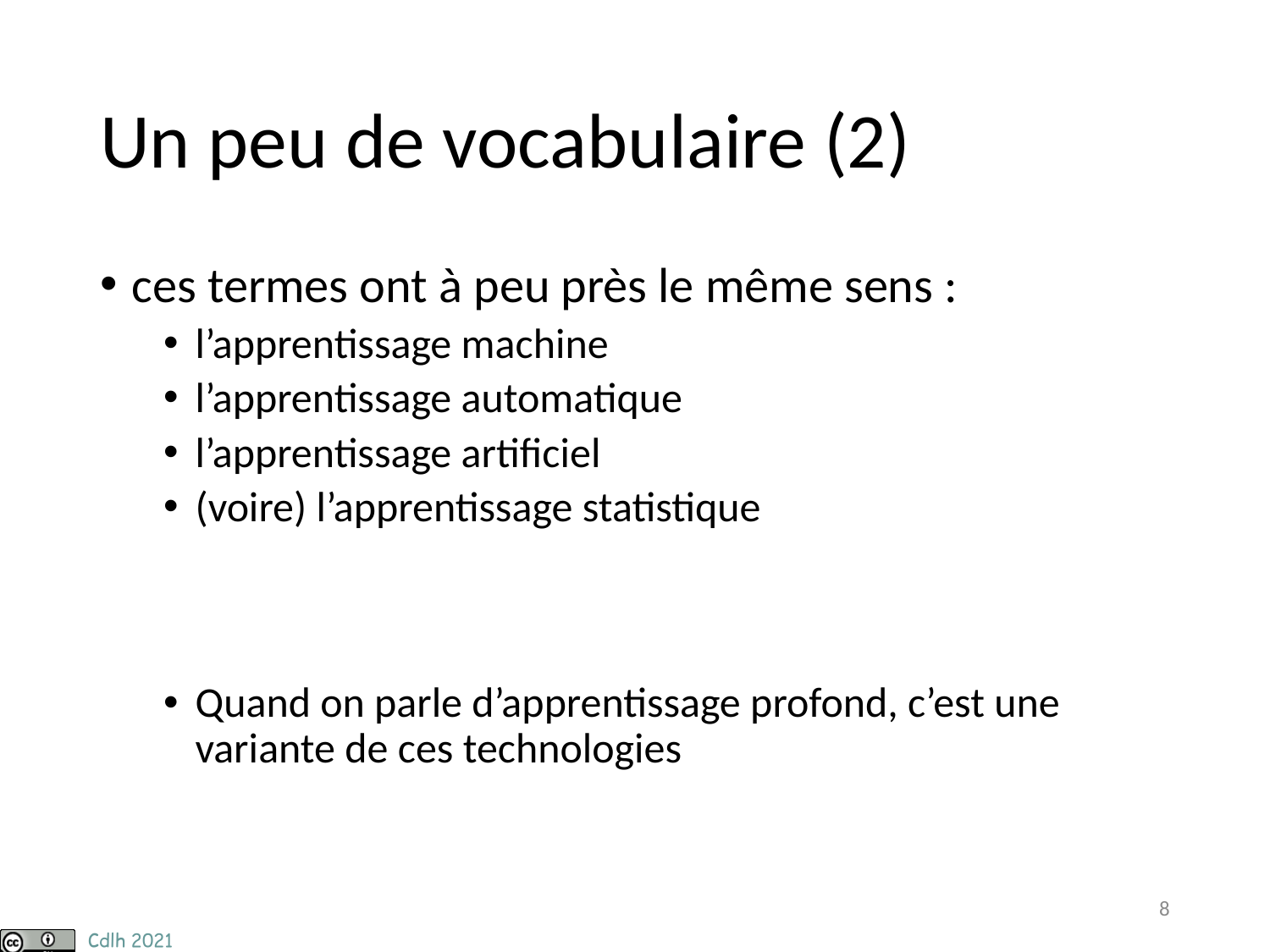

# Un peu de vocabulaire (2)
ces termes ont à peu près le même sens :
l’apprentissage machine
l’apprentissage automatique
l’apprentissage artificiel
(voire) l’apprentissage statistique

Quand on parle d’apprentissage profond, c’est une variante de ces technologies
8